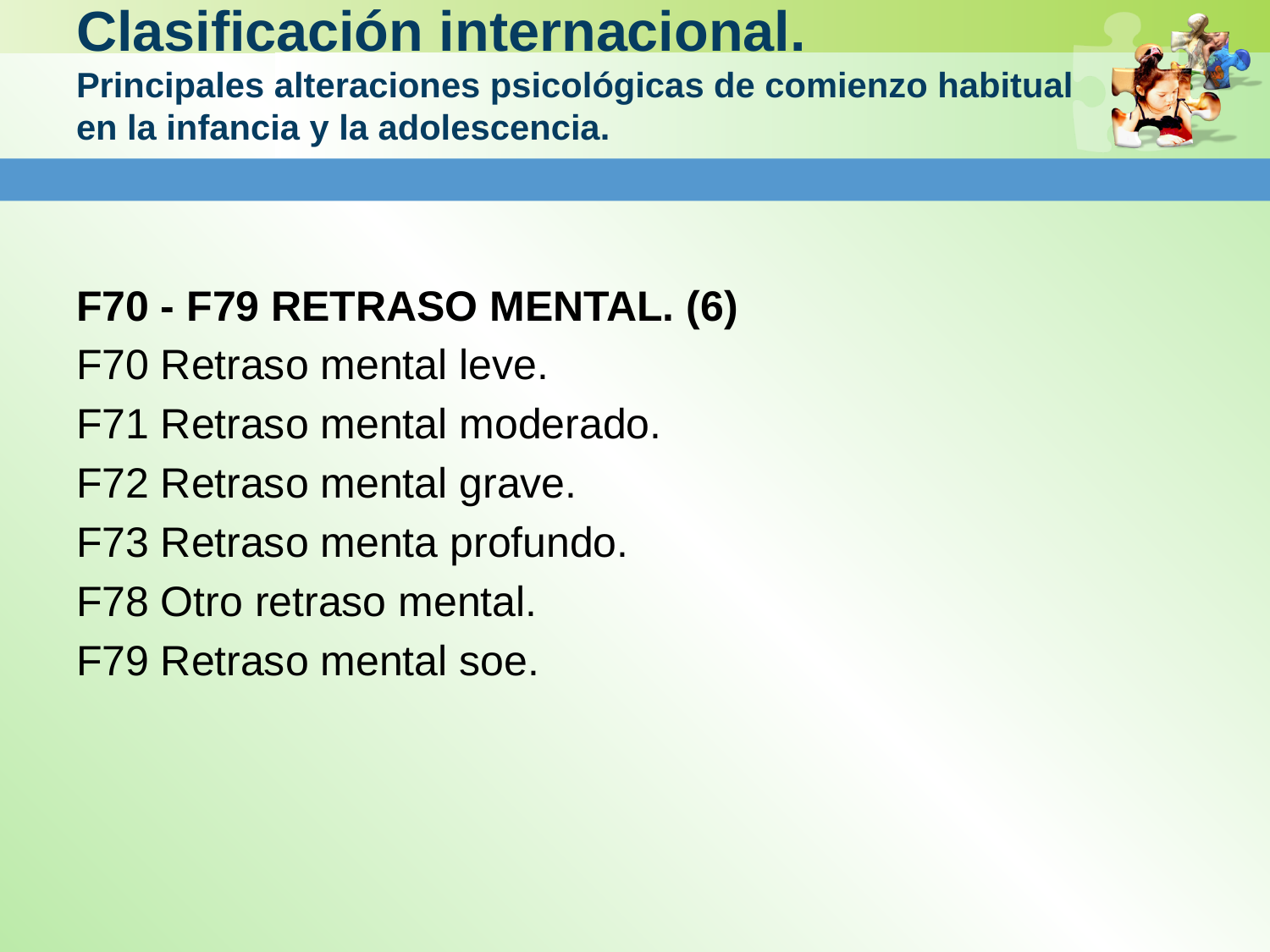

# Clasificación internacional. Principales alteraciones psicológicas de comienzo habitual en la infancia y la adolescencia.

F70 - F79 RETRASO MENTAL. (6)
F70 Retraso mental leve.
F71 Retraso mental moderado.
F72 Retraso mental grave.
F73 Retraso menta profundo.
F78 Otro retraso mental.
F79 Retraso mental soe.